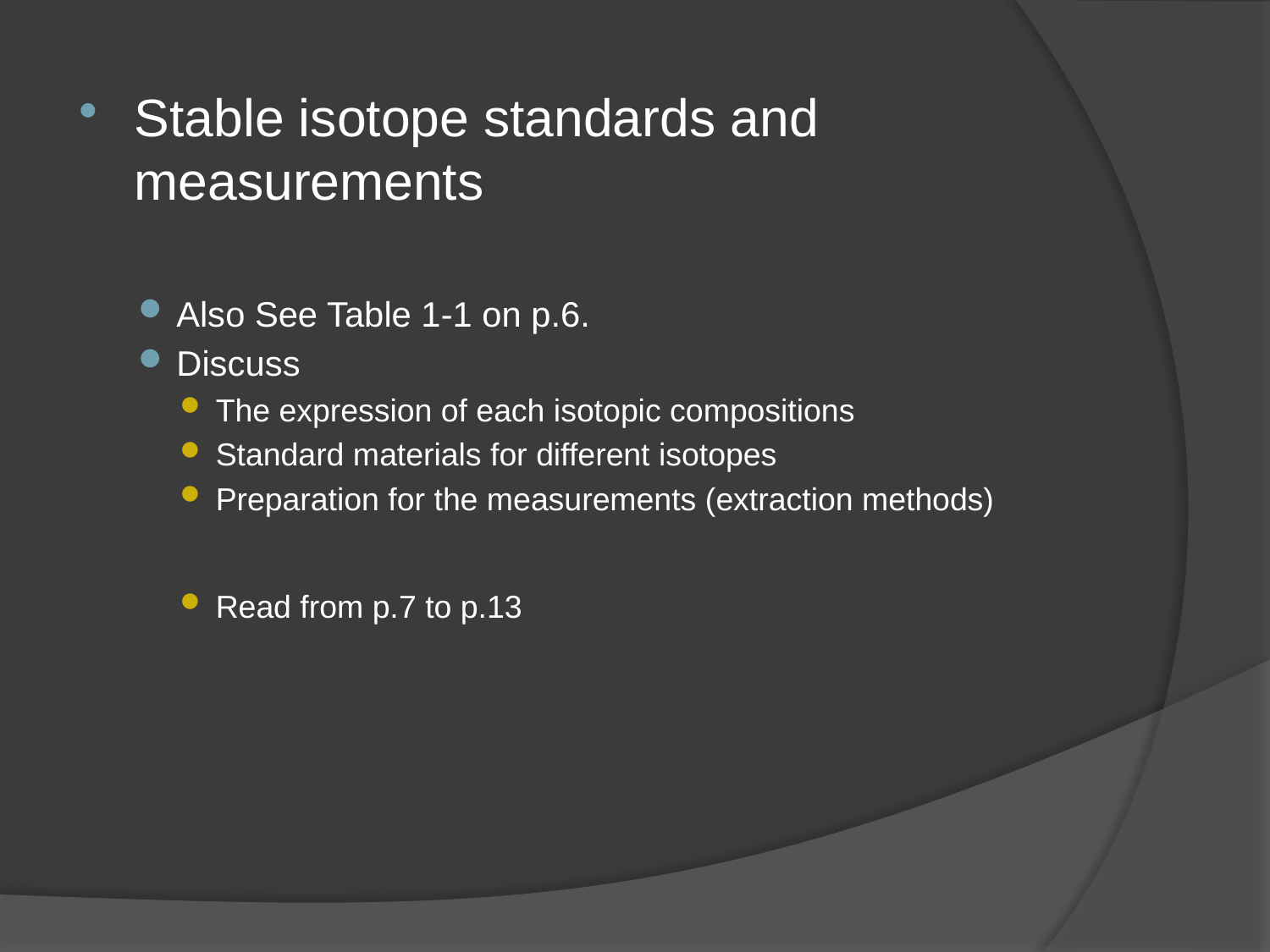

Stable isotope standards and measurements

Also See Table 1-1 on p.6.
Discuss
The expression of each isotopic compositions
Standard materials for different isotopes
Preparation for the measurements (extraction methods)

Read from p.7 to p.13